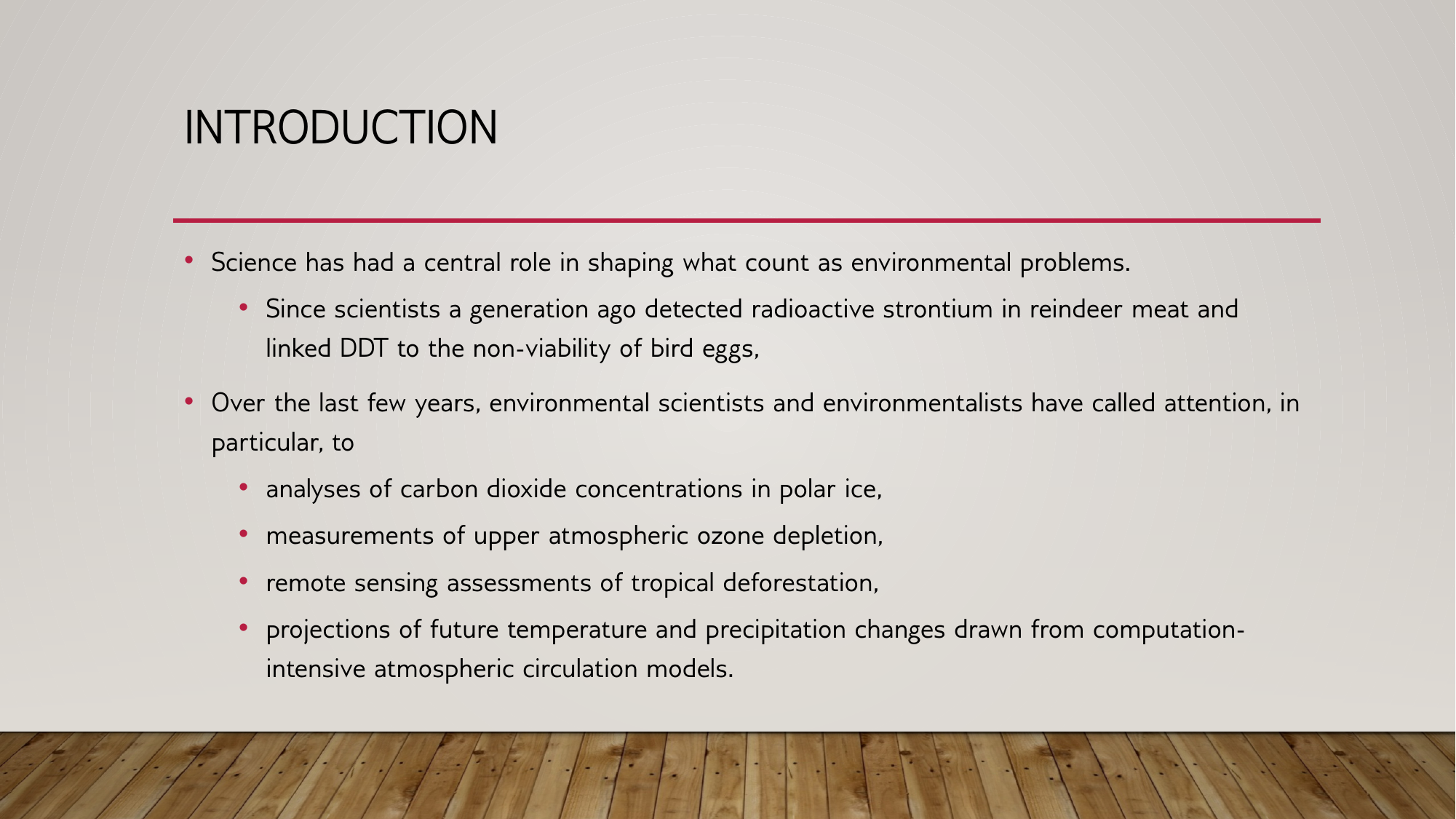

# Introduction
Science has had a central role in shaping what count as environmental problems.
Since scientists a generation ago detected radioactive strontium in reindeer meat and linked DDT to the non-viability of bird eggs,
Over the last few years, environmental scientists and environmentalists have called attention, in particular, to
analyses of carbon dioxide concentrations in polar ice,
measurements of upper atmospheric ozone depletion,
remote sensing assessments of tropical deforestation,
projections of future temperature and precipitation changes drawn from computation- intensive atmospheric circulation models.